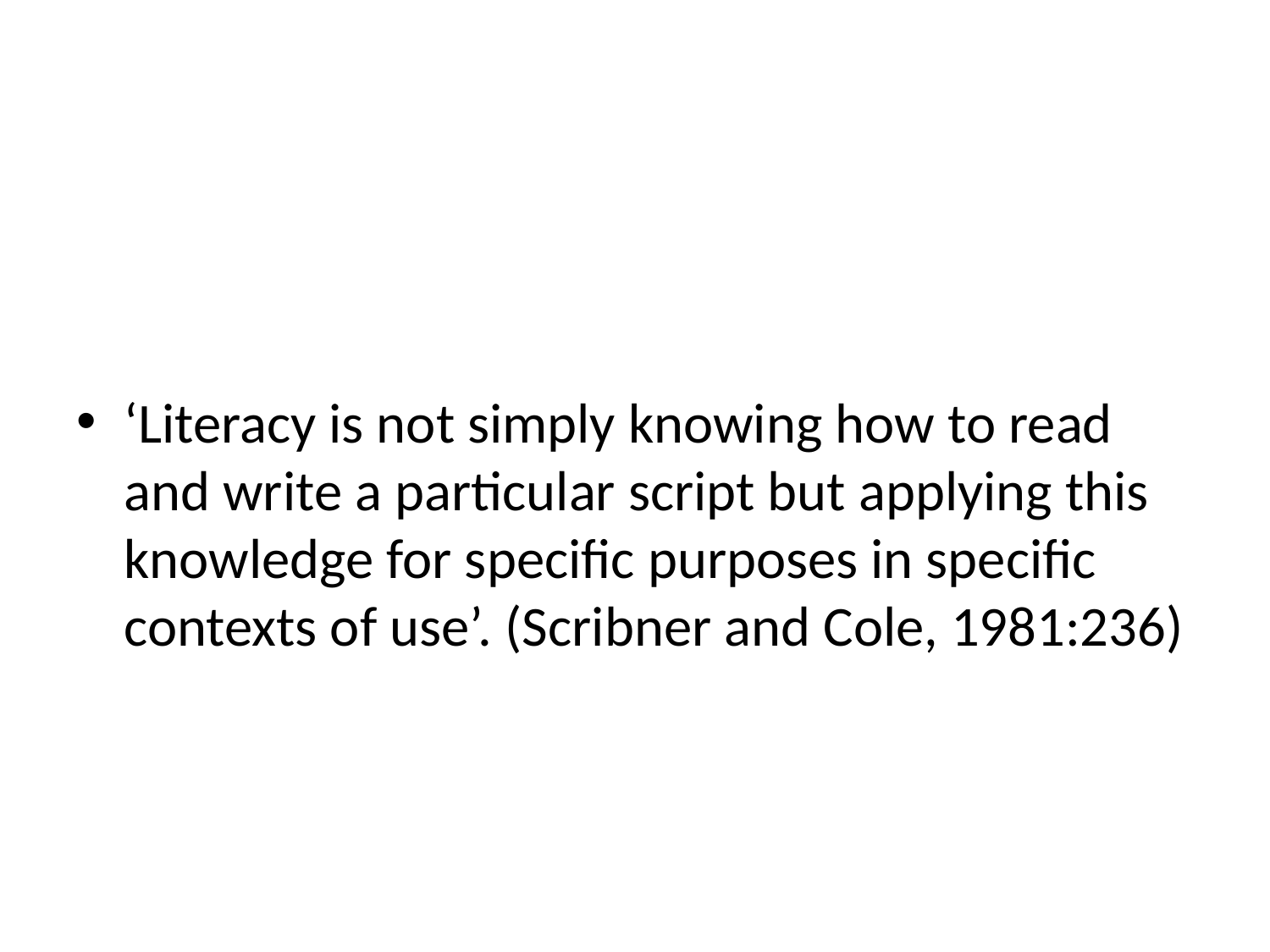

#

‘Literacy is not simply knowing how to read and write a particular script but applying this knowledge for specific purposes in specific contexts of use’. (Scribner and Cole, 1981:236)